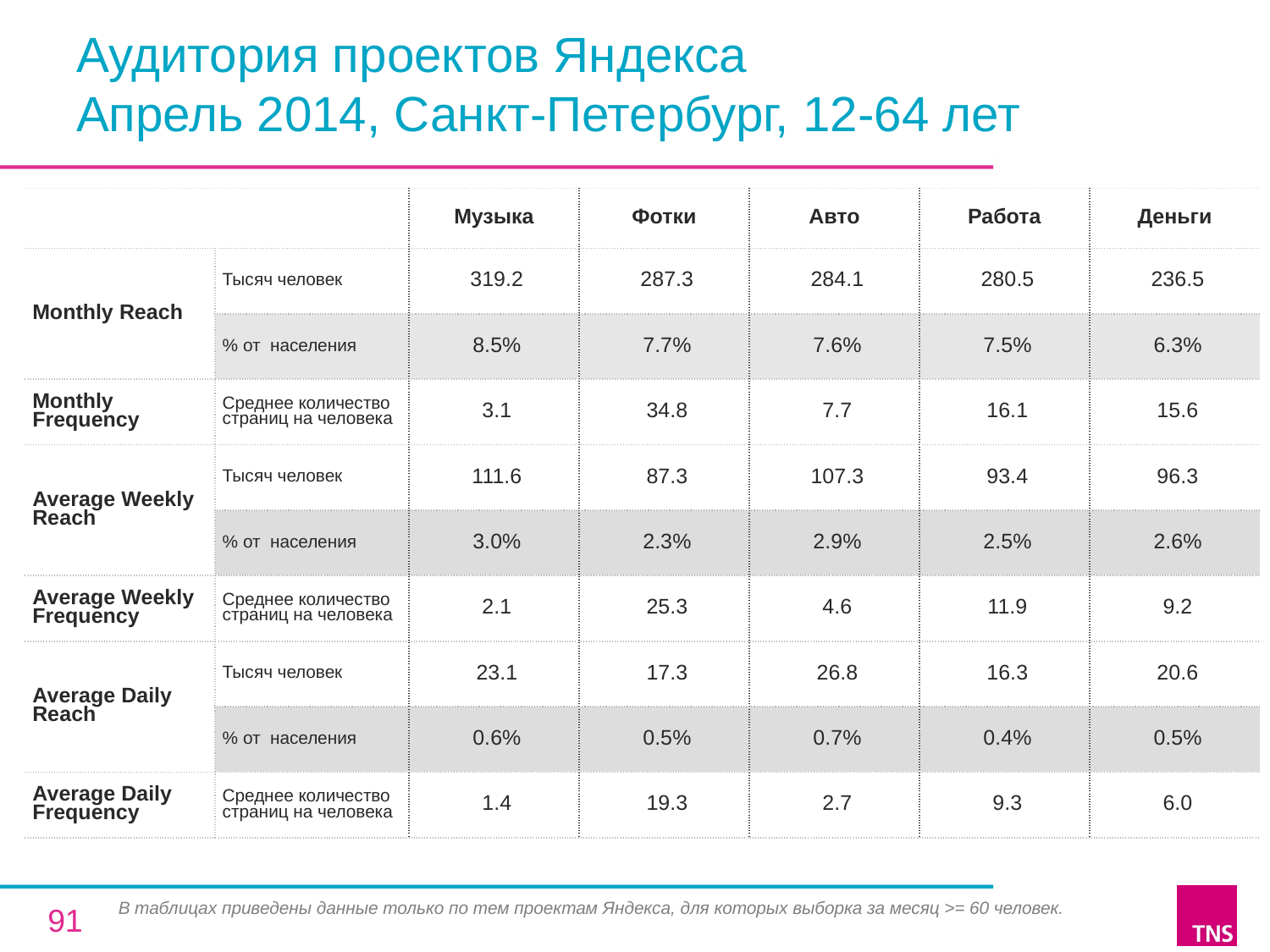

# Аудитория проектов Яндекса Апрель 2014, Санкт-Петербург, 12-64 лет
|  |  | Музыка | Фотки | Авто | Работа | Деньги |
| --- | --- | --- | --- | --- | --- | --- |
| Monthly Reach | Тысяч человек | 319.2 | 287.3 | 284.1 | 280.5 | 236.5 |
|  | % от населения | 8.5% | 7.7% | 7.6% | 7.5% | 6.3% |
| Monthly Frequency | Среднее количество страниц на человека | 3.1 | 34.8 | 7.7 | 16.1 | 15.6 |
| Average Weekly Reach | Тысяч человек | 111.6 | 87.3 | 107.3 | 93.4 | 96.3 |
|  | % от населения | 3.0% | 2.3% | 2.9% | 2.5% | 2.6% |
| Average Weekly Frequency | Среднее количество страниц на человека | 2.1 | 25.3 | 4.6 | 11.9 | 9.2 |
| Average Daily Reach | Тысяч человек | 23.1 | 17.3 | 26.8 | 16.3 | 20.6 |
|  | % от населения | 0.6% | 0.5% | 0.7% | 0.4% | 0.5% |
| Average Daily Frequency | Среднее количество страниц на человека | 1.4 | 19.3 | 2.7 | 9.3 | 6.0 |
В таблицах приведены данные только по тем проектам Яндекса, для которых выборка за месяц >= 60 человек.
91